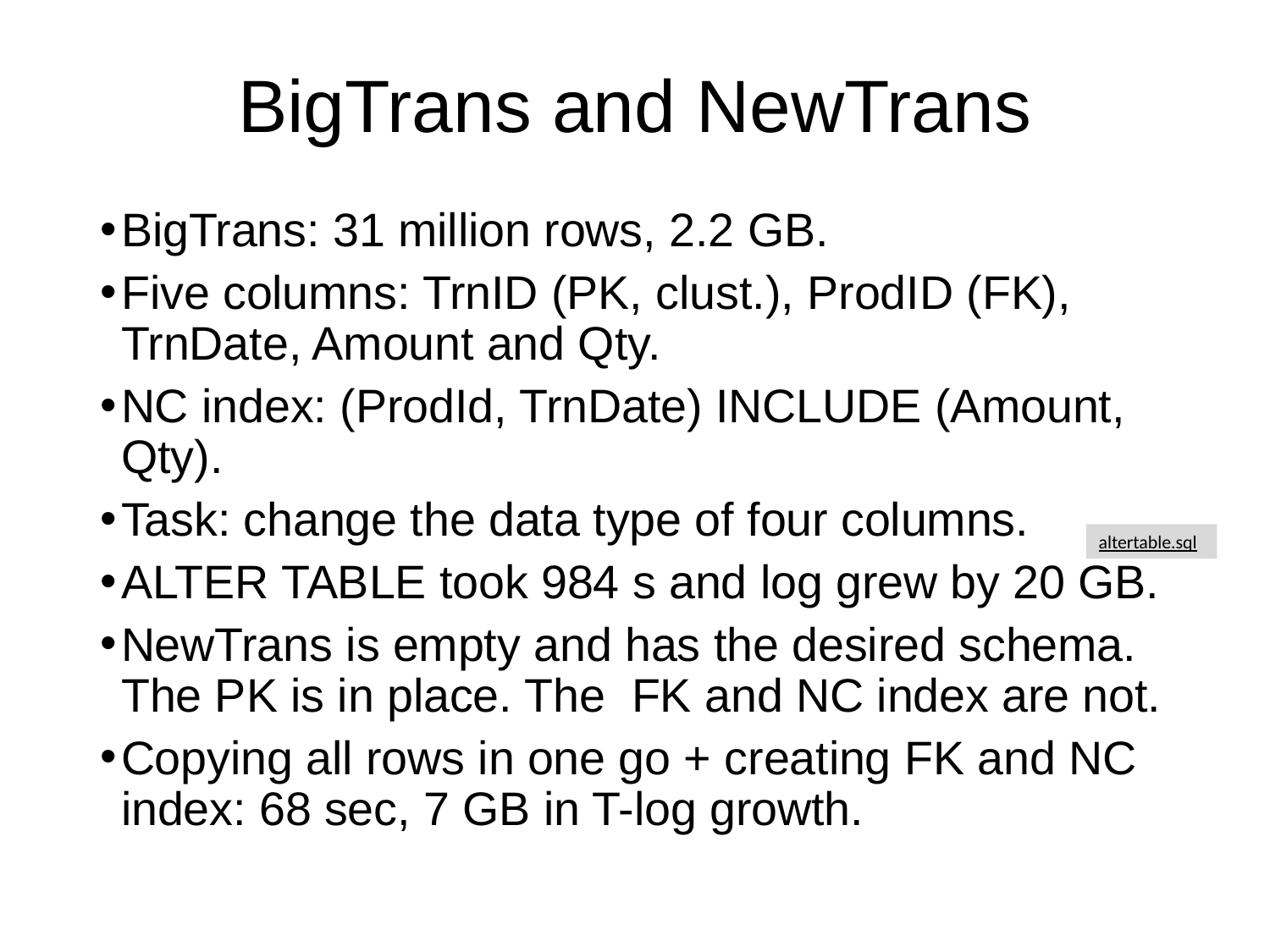

# BigTrans and NewTrans
BigTrans: 31 million rows, 2.2 GB.
Five columns: TrnID (PK, clust.), ProdID (FK), TrnDate, Amount and Qty.
NC index: (ProdId, TrnDate) INCLUDE (Amount, Qty).
Task: change the data type of four columns.
ALTER TABLE took 984 s and log grew by 20 GB.
NewTrans is empty and has the desired schema. The PK is in place. The  FK and NC index are not.
Copying all rows in one go + creating FK and NC index: 68 sec, 7 GB in T-log growth.
altertable.sql
© 2019 Erland Sommarskog